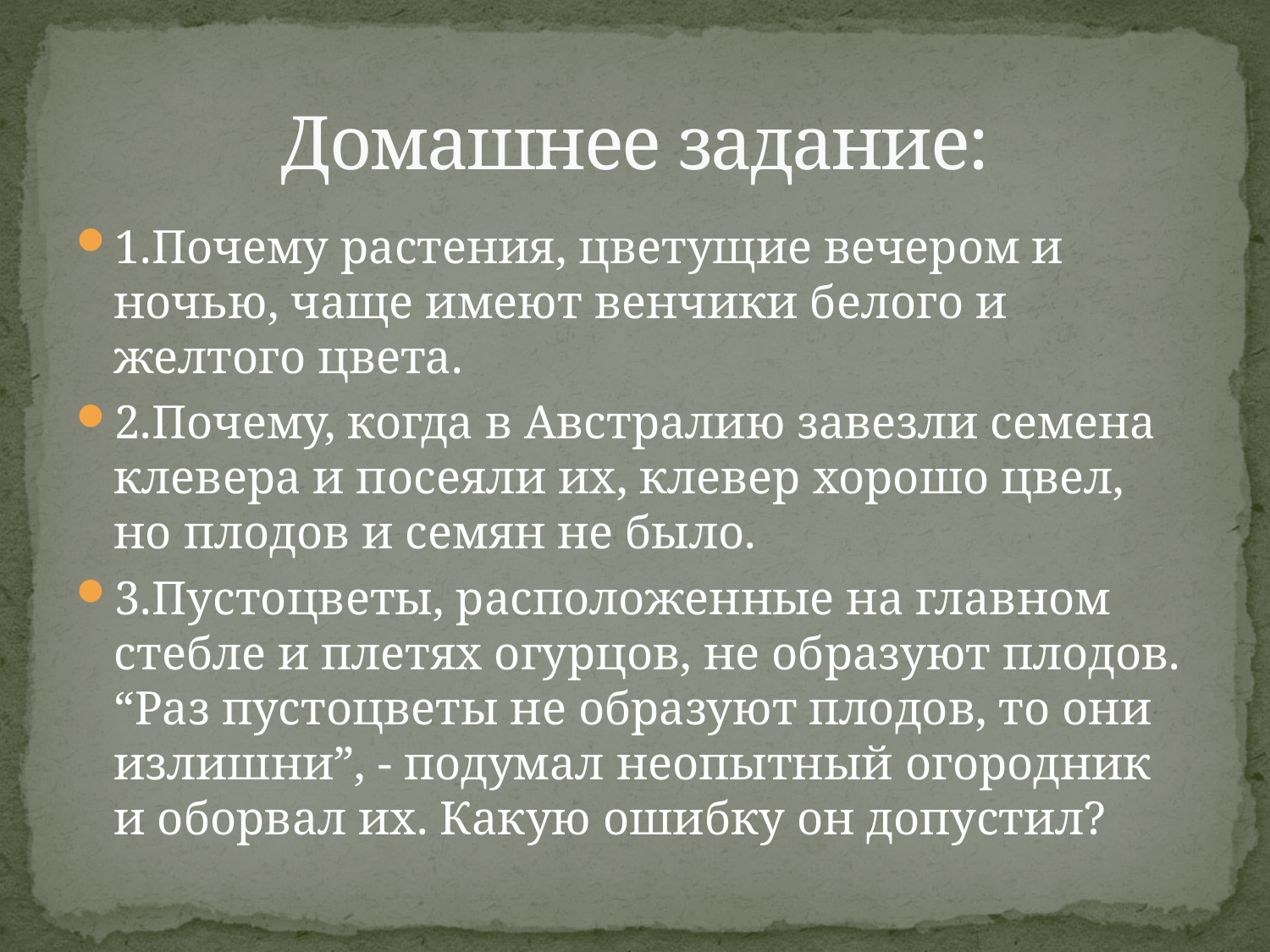

# Домашнее задание:
1.Почему растения, цветущие вечером и ночью, чаще имеют венчики белого и желтого цвета.
2.Почему, когда в Австралию завезли семена клевера и посеяли их, клевер хорошо цвел, но плодов и семян не было.
3.Пустоцветы, расположенные на главном стебле и плетях огурцов, не образуют плодов. “Раз пустоцветы не образуют плодов, то они излишни”, - подумал неопытный огородник и оборвал их. Какую ошибку он допустил?